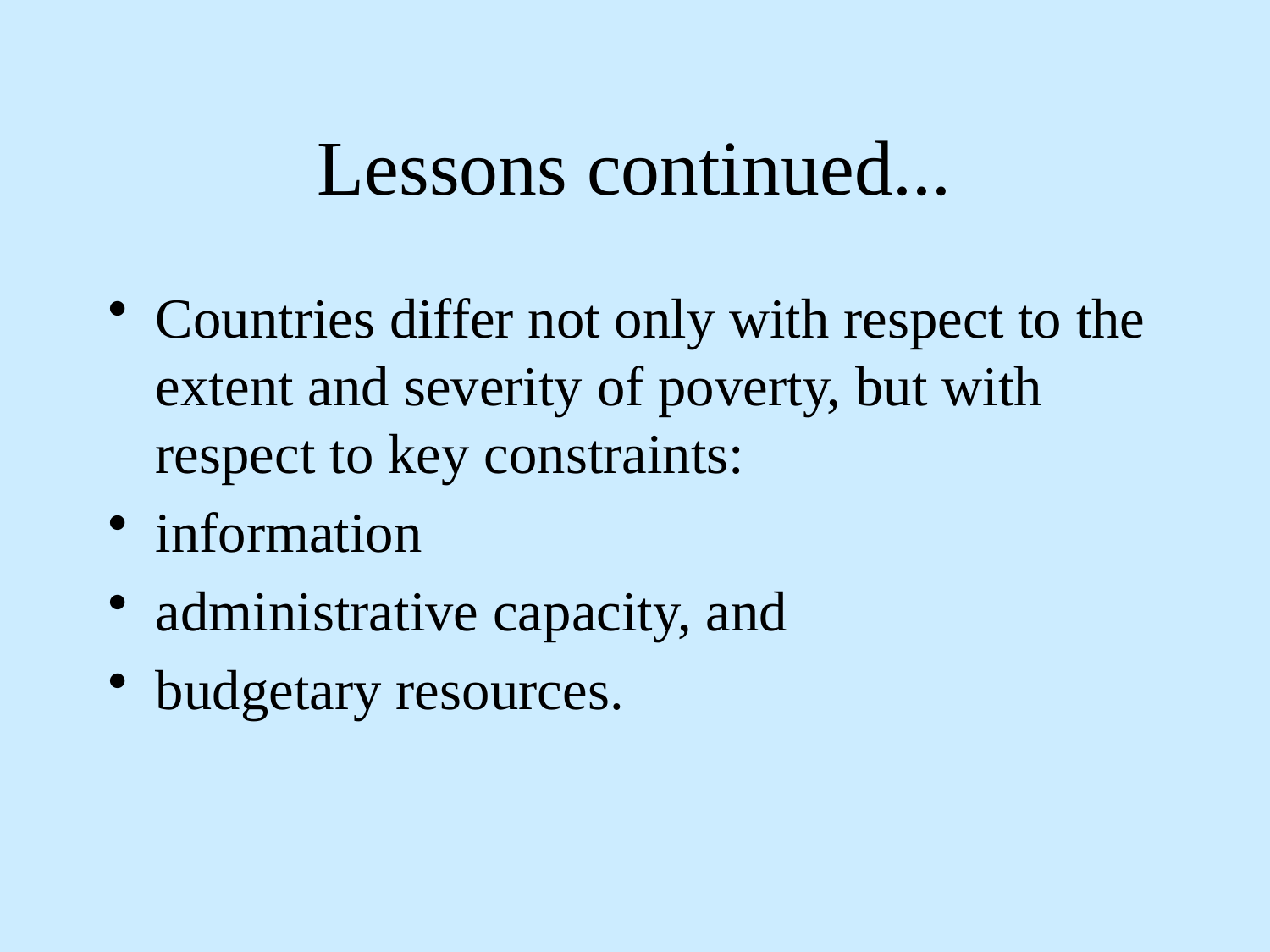

# Lessons continued...
Countries differ not only with respect to the extent and severity of poverty, but with respect to key constraints:
information
administrative capacity, and
budgetary resources.